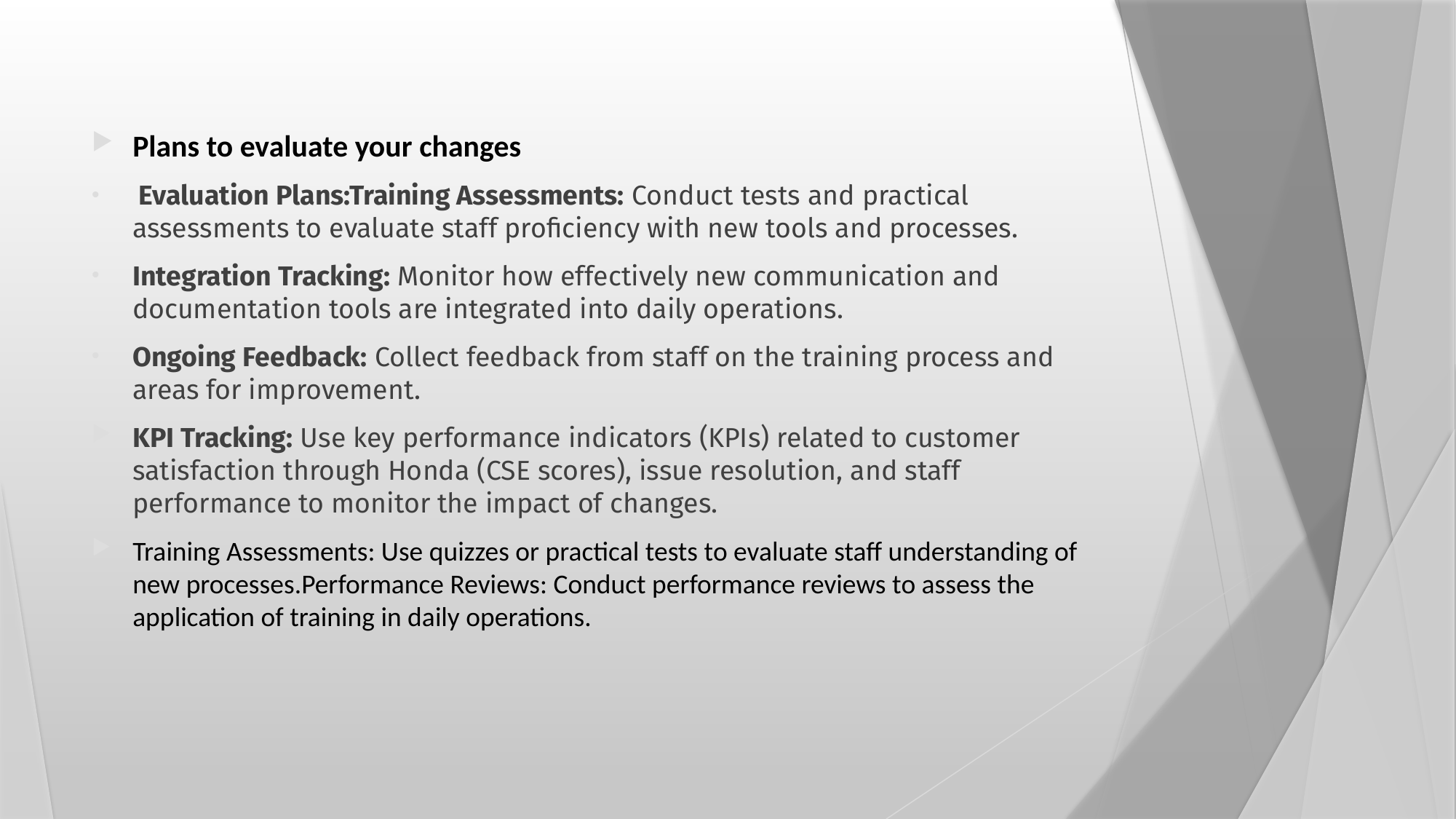

#

Plans to evaluate your changes
 Evaluation Plans:Training Assessments: Conduct tests and practical assessments to evaluate staff proficiency with new tools and processes.
Integration Tracking: Monitor how effectively new communication and documentation tools are integrated into daily operations.
Ongoing Feedback: Collect feedback from staff on the training process and areas for improvement.
KPI Tracking: Use key performance indicators (KPIs) related to customer satisfaction through Honda (CSE scores), issue resolution, and staff performance to monitor the impact of changes.
Training Assessments: Use quizzes or practical tests to evaluate staff understanding of new processes.Performance Reviews: Conduct performance reviews to assess the application of training in daily operations.